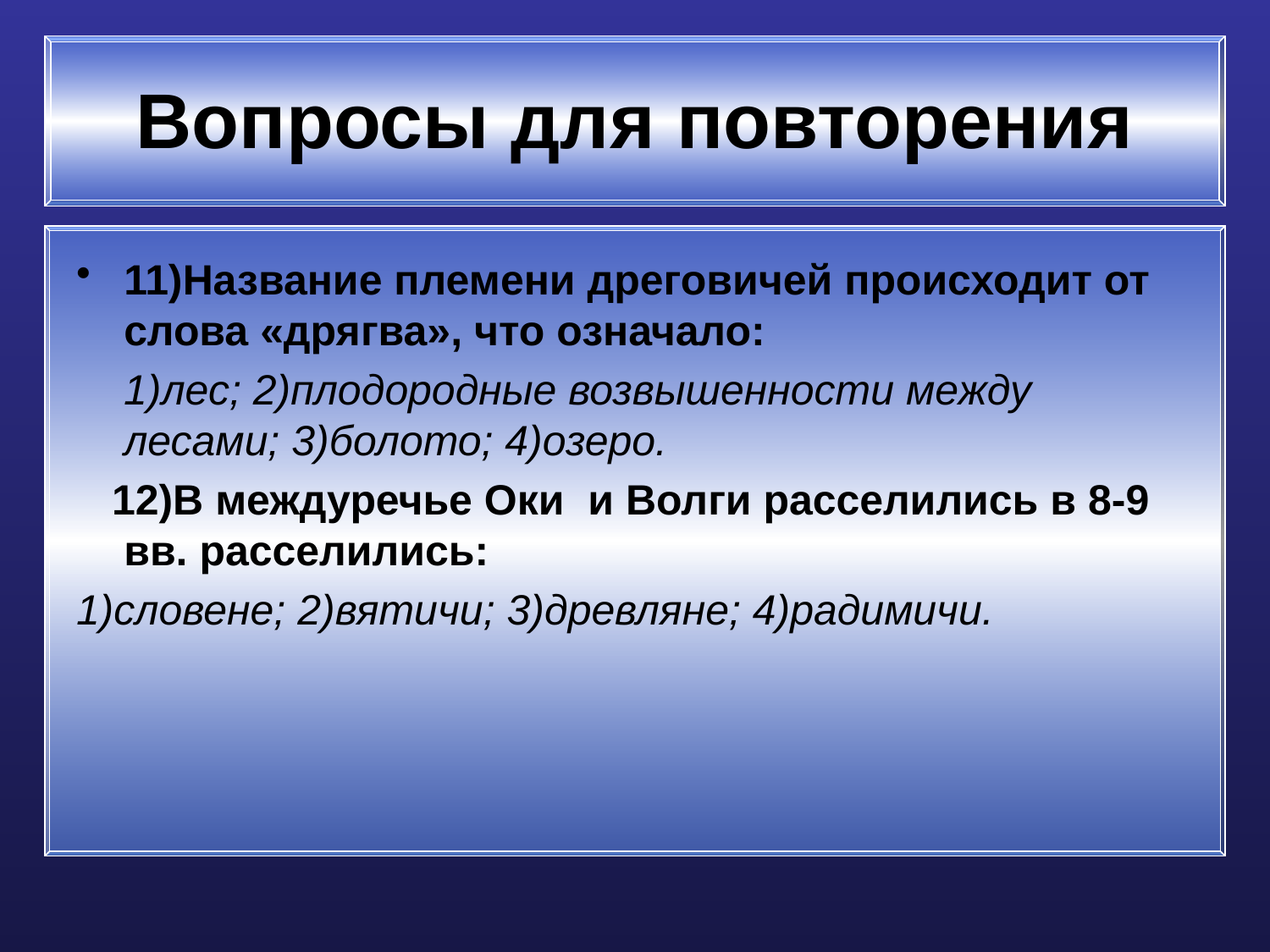

# Вопросы для повторения
11)Название племени дреговичей происходит от слова «дрягва», что означало:
    1)лес; 2)плодородные возвышенности между лесами; 3)болото; 4)озеро.
   12)В междуречье Оки  и Волги расселились в 8-9 вв. расселились:
1)словене; 2)вятичи; 3)древляне; 4)радимичи.